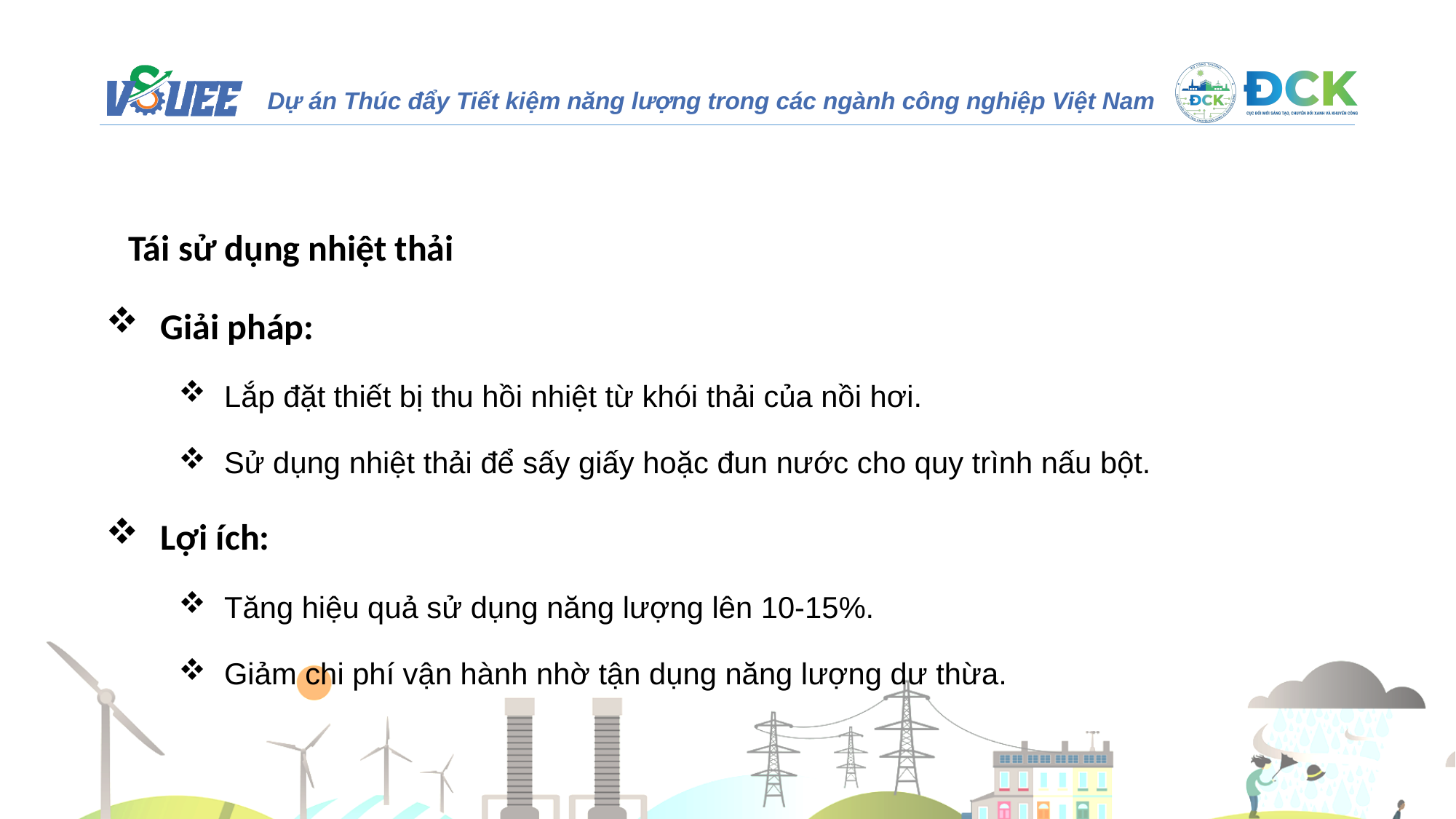

Giải pháp tiết kiệm năng lượng trong ngành giấy
Tái sử dụng nhiệt thải
Giải pháp:
Lắp đặt thiết bị thu hồi nhiệt từ khói thải của nồi hơi.
Sử dụng nhiệt thải để sấy giấy hoặc đun nước cho quy trình nấu bột.
Lợi ích:
Tăng hiệu quả sử dụng năng lượng lên 10-15%.
Giảm chi phí vận hành nhờ tận dụng năng lượng dư thừa.